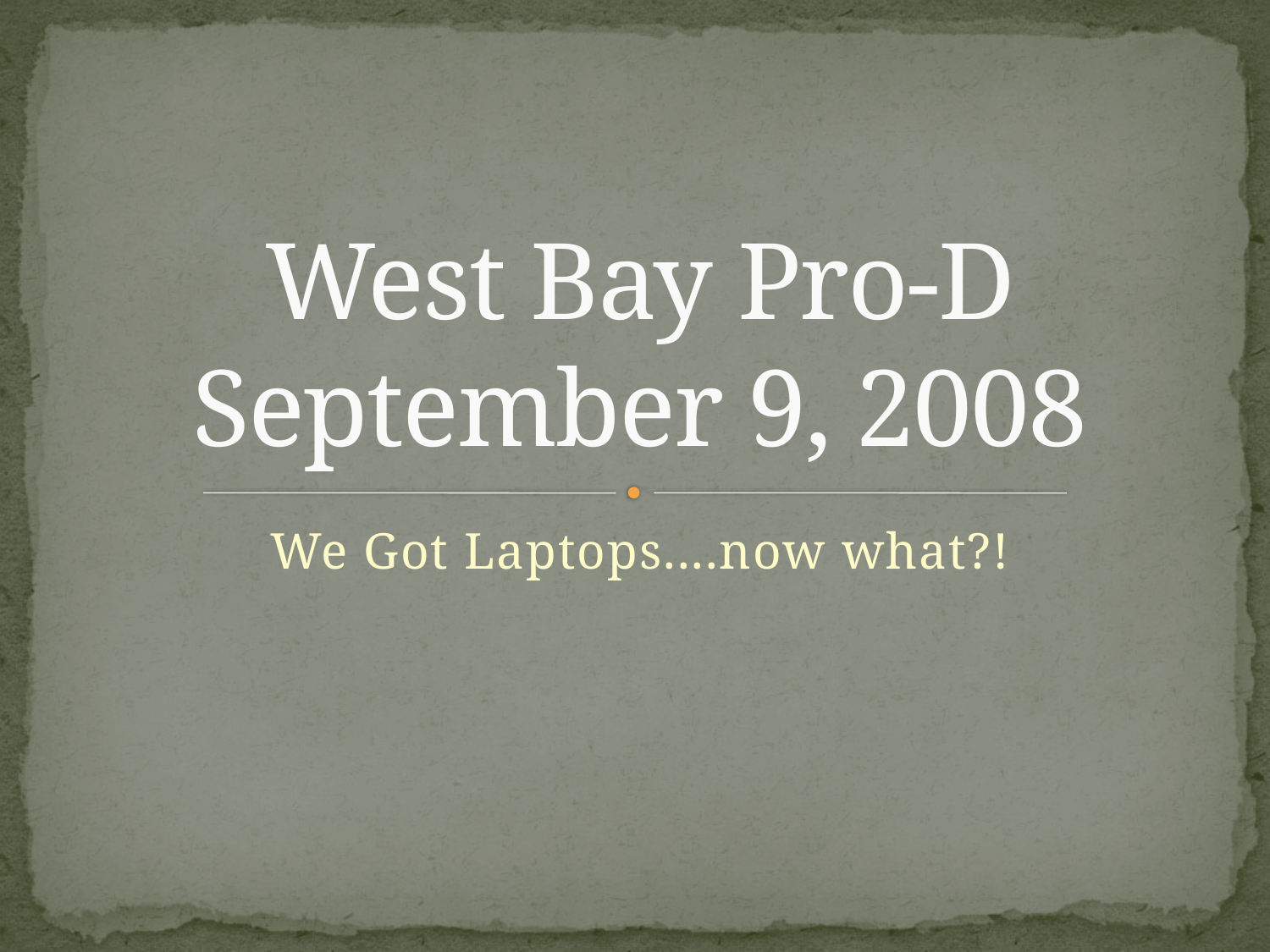

# West Bay Pro-D September 9, 2008
We Got Laptops....now what?!